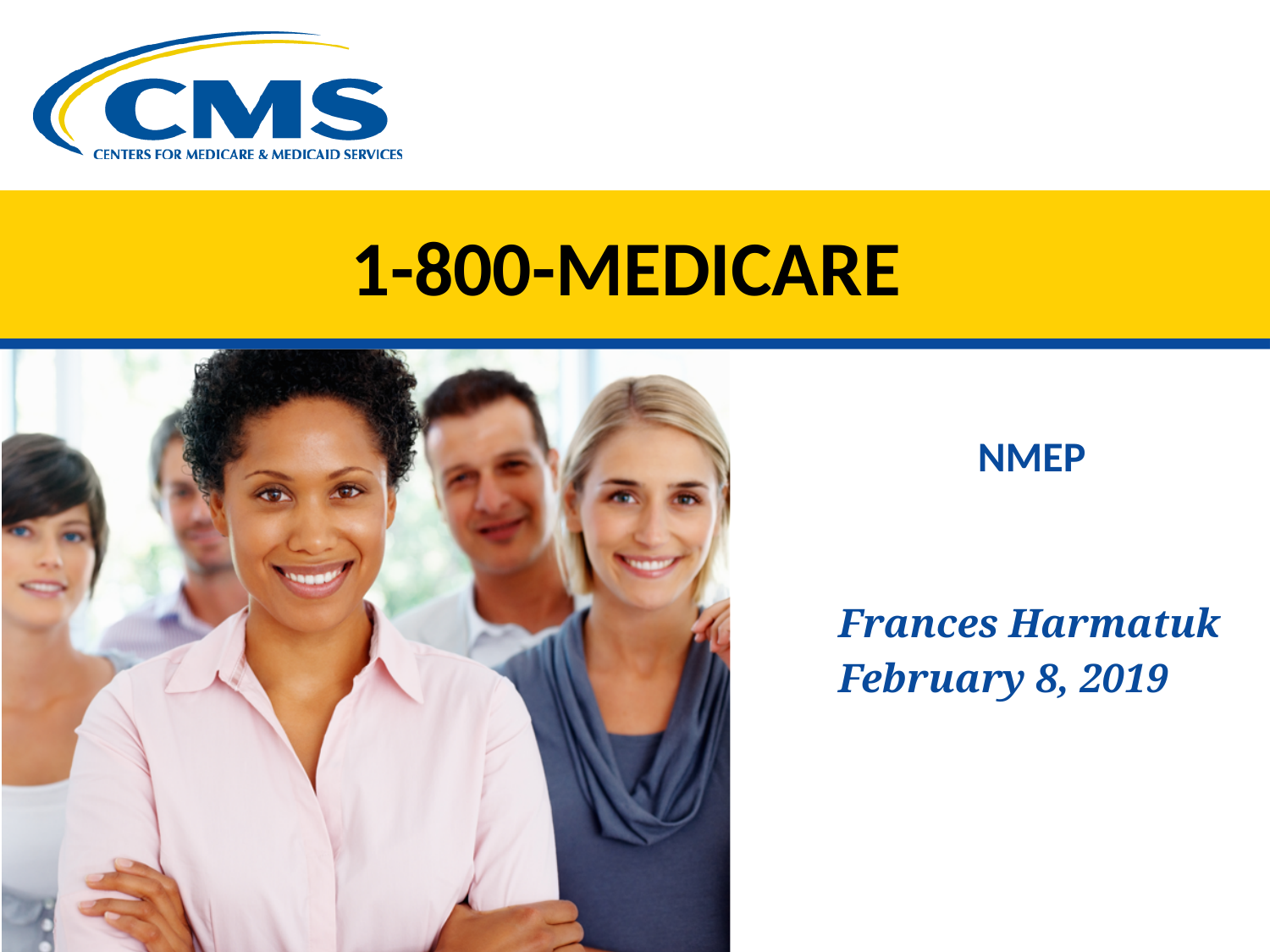

# 1-800-MEDICARE
NMEP
Frances Harmatuk
February 8, 2019